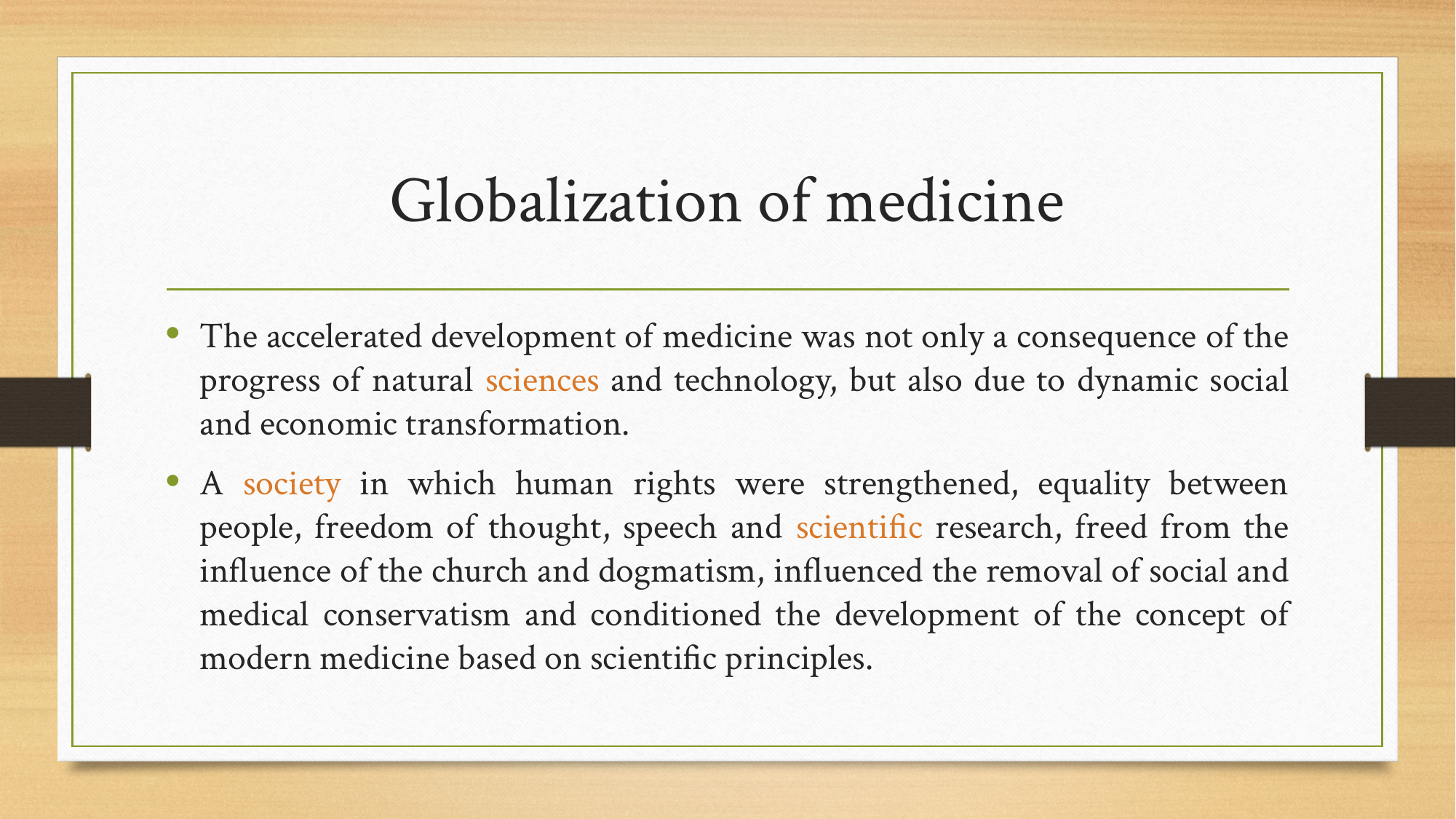

# Globalization of medicine
The accelerated development of medicine was not only a consequence of the progress of natural sciences and technology, but also due to dynamic social and economic transformation.
A society in which human rights were strengthened, equality between people, freedom of thought, speech and scientific research, freed from the influence of the church and dogmatism, influenced the removal of social and medical conservatism and conditioned the development of the concept of modern medicine based on scientific principles.